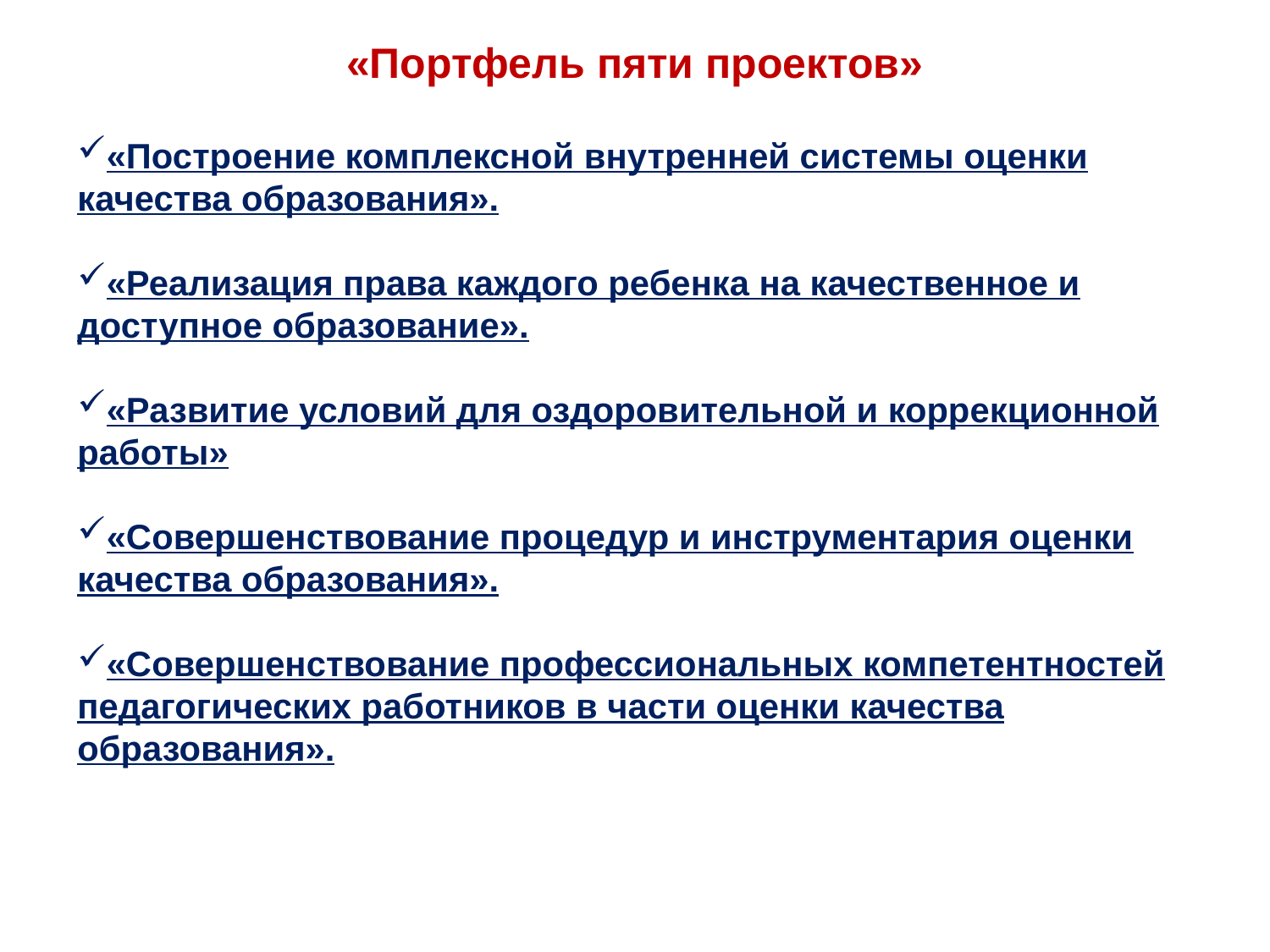

«Портфель пяти проектов»

«Построение комплексной внутренней системы оценки качества образования».

«Реализация права каждого ребенка на качественное и доступное образование».

«Развитие условий для оздоровительной и коррекционной работы»

«Совершенствование процедур и инструментария оценки качества образования».

«Совершенствование профессиональных компетентностей педагогических работников в части оценки качества образования».